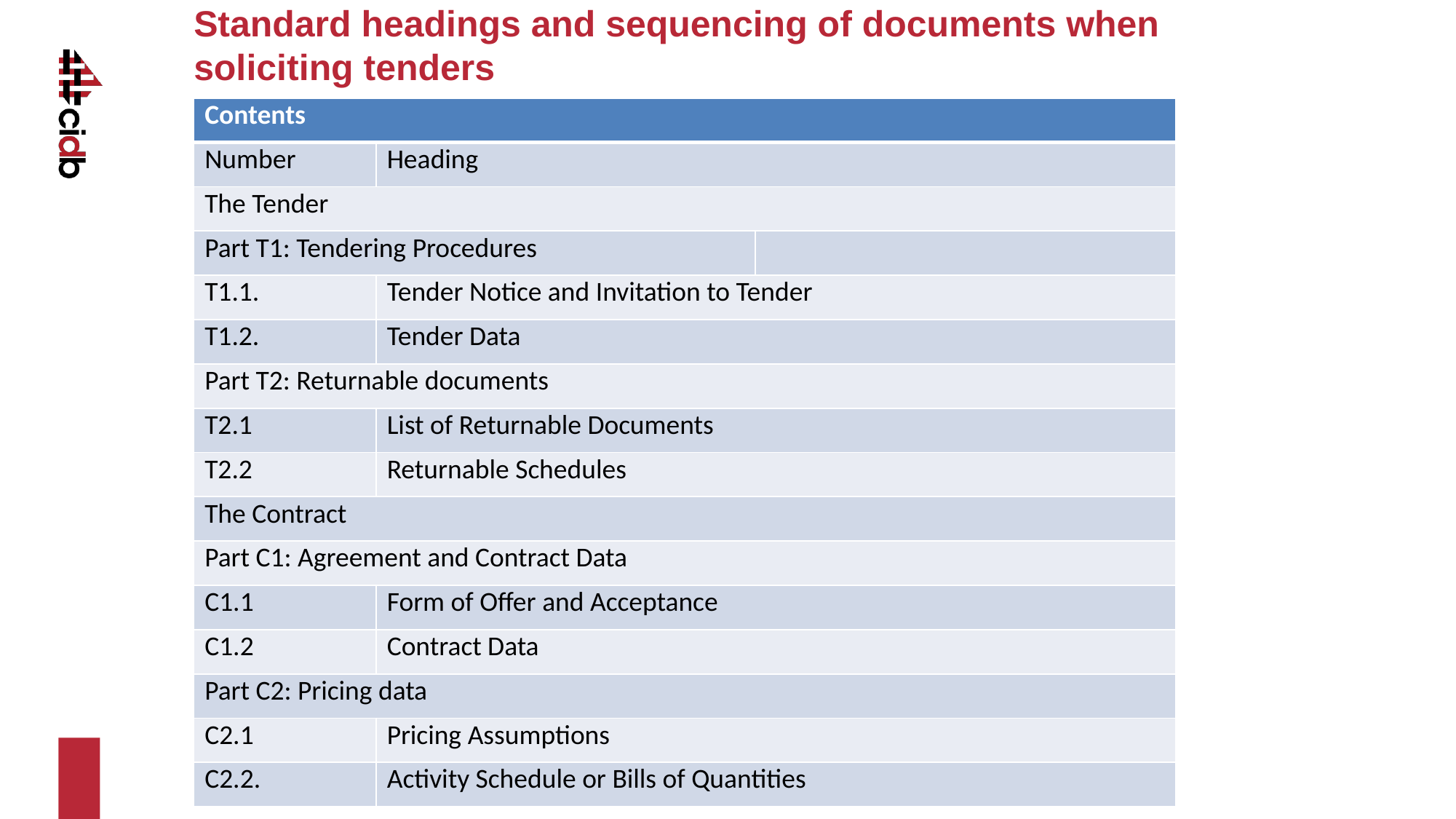

# Standard headings and sequencing of documents when soliciting tenders
| Contents |  |  |
| --- | --- | --- |
| Number | Heading |  |
| The Tender |  |  |
| Part T1: Tendering Procedures |  |  |
| T1.1. | Tender Notice and Invitation to Tender |  |
| T1.2. | Tender Data |  |
| Part T2: Returnable documents |  |  |
| T2.1 | List of Returnable Documents |  |
| T2.2 | Returnable Schedules |  |
| The Contract |  |  |
| Part C1: Agreement and Contract Data |  |  |
| C1.1 | Form of Offer and Acceptance |  |
| C1.2 | Contract Data |  |
| Part C2: Pricing data |  |  |
| C2.1 | Pricing Assumptions |  |
| C2.2. | Activity Schedule or Bills of Quantities |  |